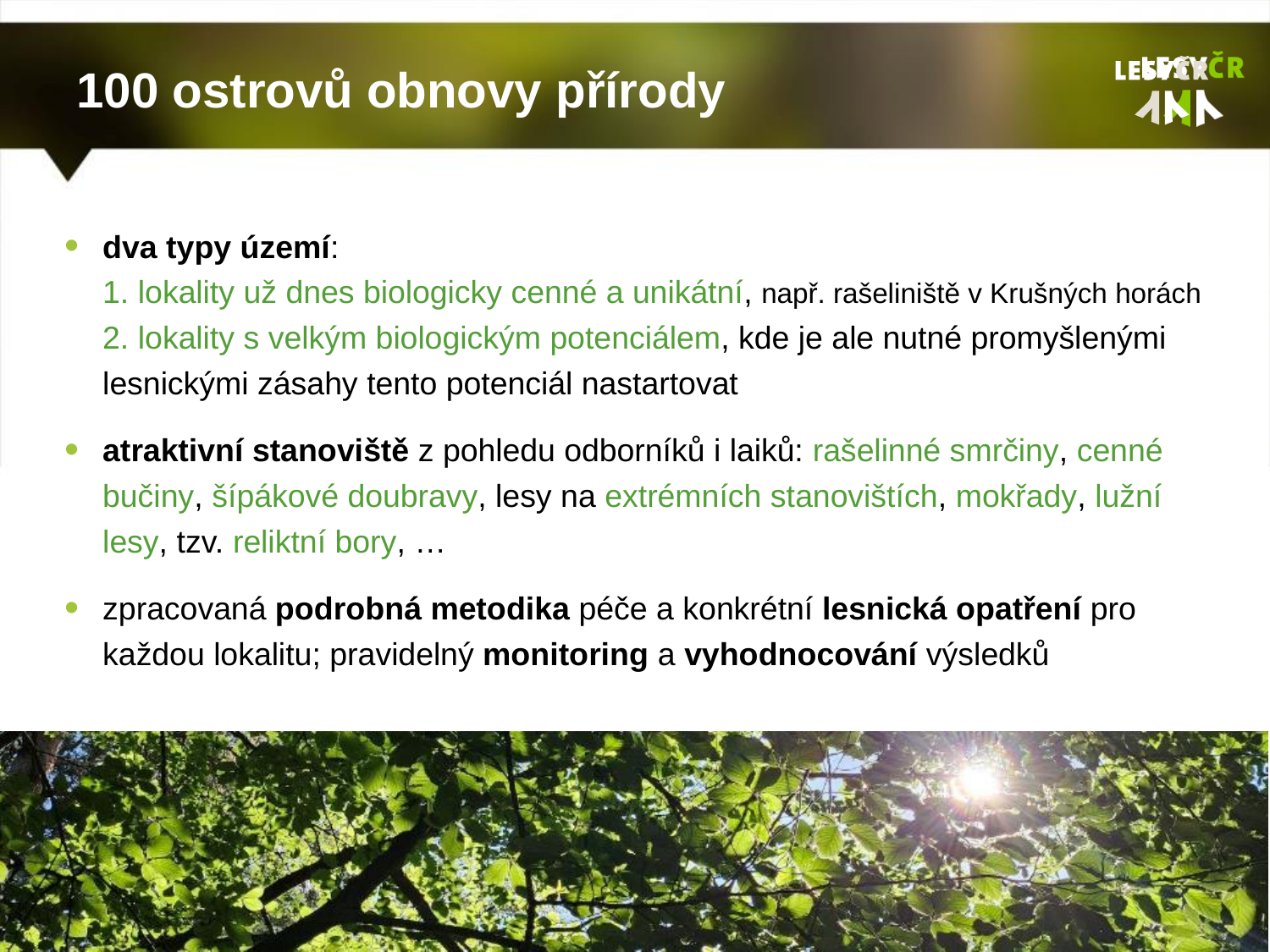

# 100 ostrovů obnovy přírody

dva typy území:
1. lokality už dnes biologicky cenné a unikátní, např. rašeliniště v Krušných horách
2. lokality s velkým biologickým potenciálem, kde je ale nutné promyšlenými lesnickými zásahy tento potenciál nastartovat
atraktivní stanoviště z pohledu odborníků i laiků: rašelinné smrčiny, cenné bučiny, šípákové doubravy, lesy na extrémních stanovištích, mokřady, lužní lesy, tzv. reliktní bory, …
zpracovaná podrobná metodika péče a konkrétní lesnická opatření pro každou lokalitu; pravidelný monitoring a vyhodnocování výsledků